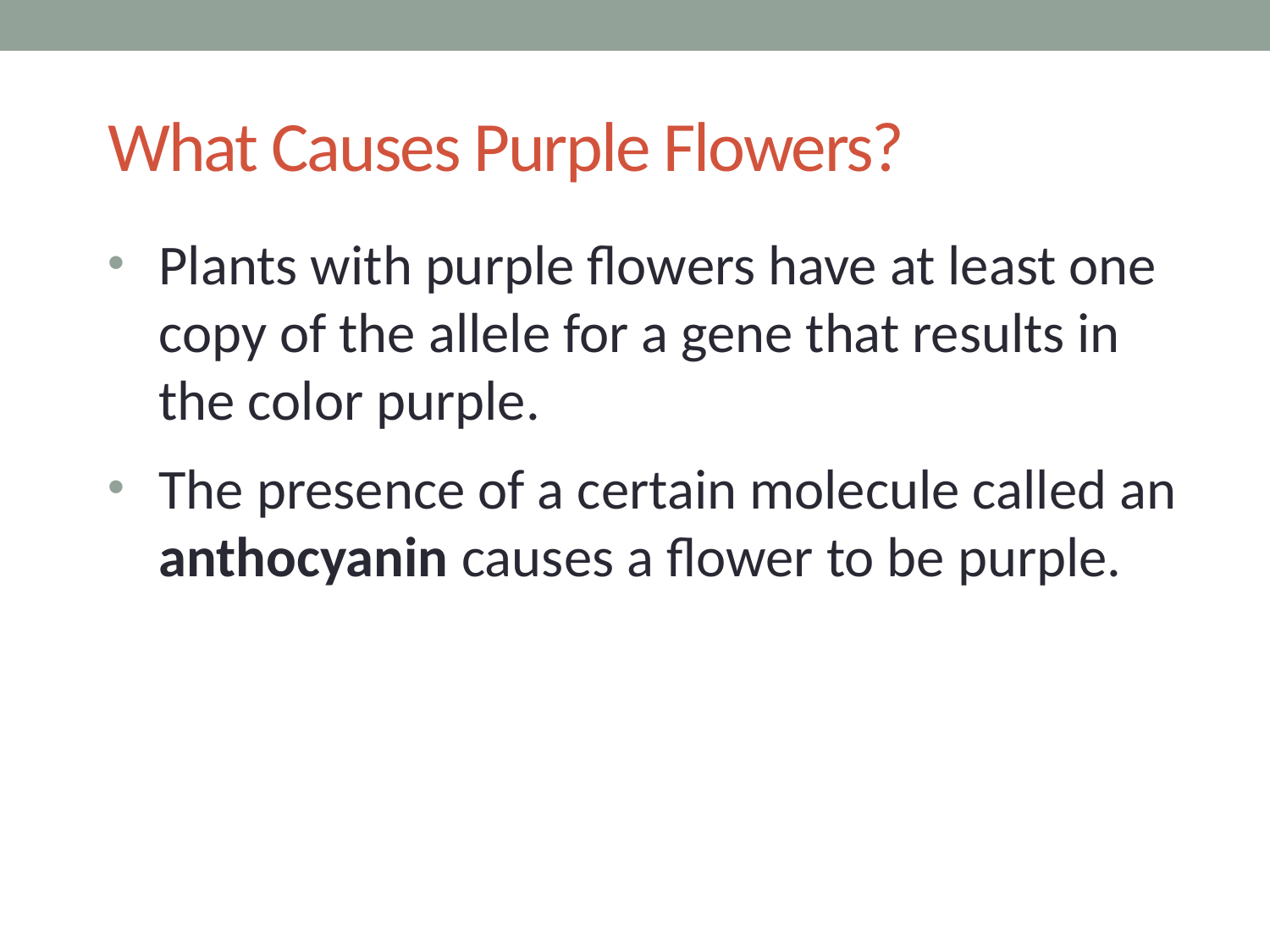

# What Causes Purple Flowers?
Plants with purple flowers have at least one copy of the allele for a gene that results in the color purple.
The presence of a certain molecule called an anthocyanin causes a flower to be purple.